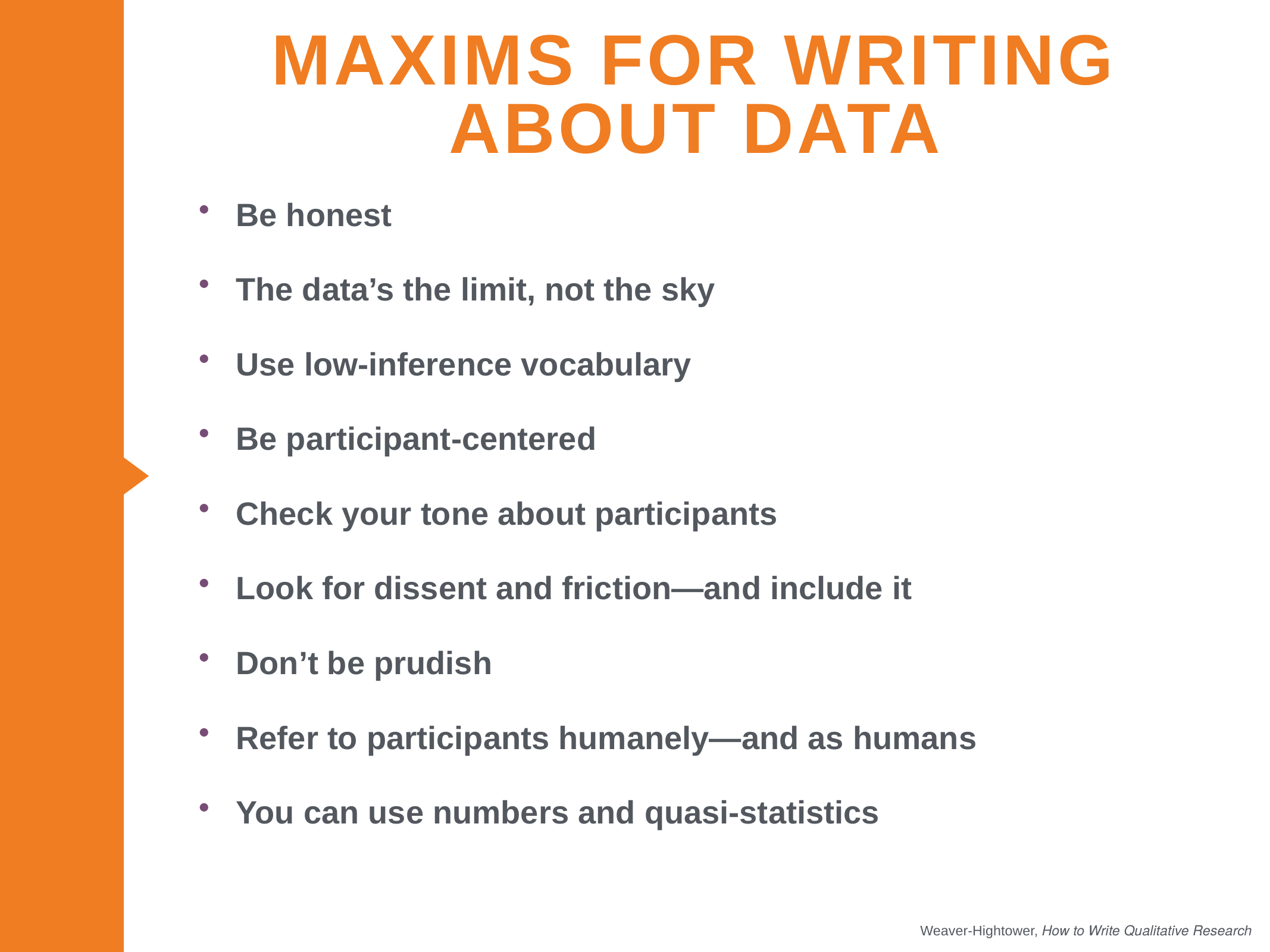

# Maxims for writing about data
Be honest
The data’s the limit, not the sky
Use low-inference vocabulary
Be participant-centered
Check your tone about participants
Look for dissent and friction—and include it
Don’t be prudish
Refer to participants humanely—and as humans
You can use numbers and quasi-statistics